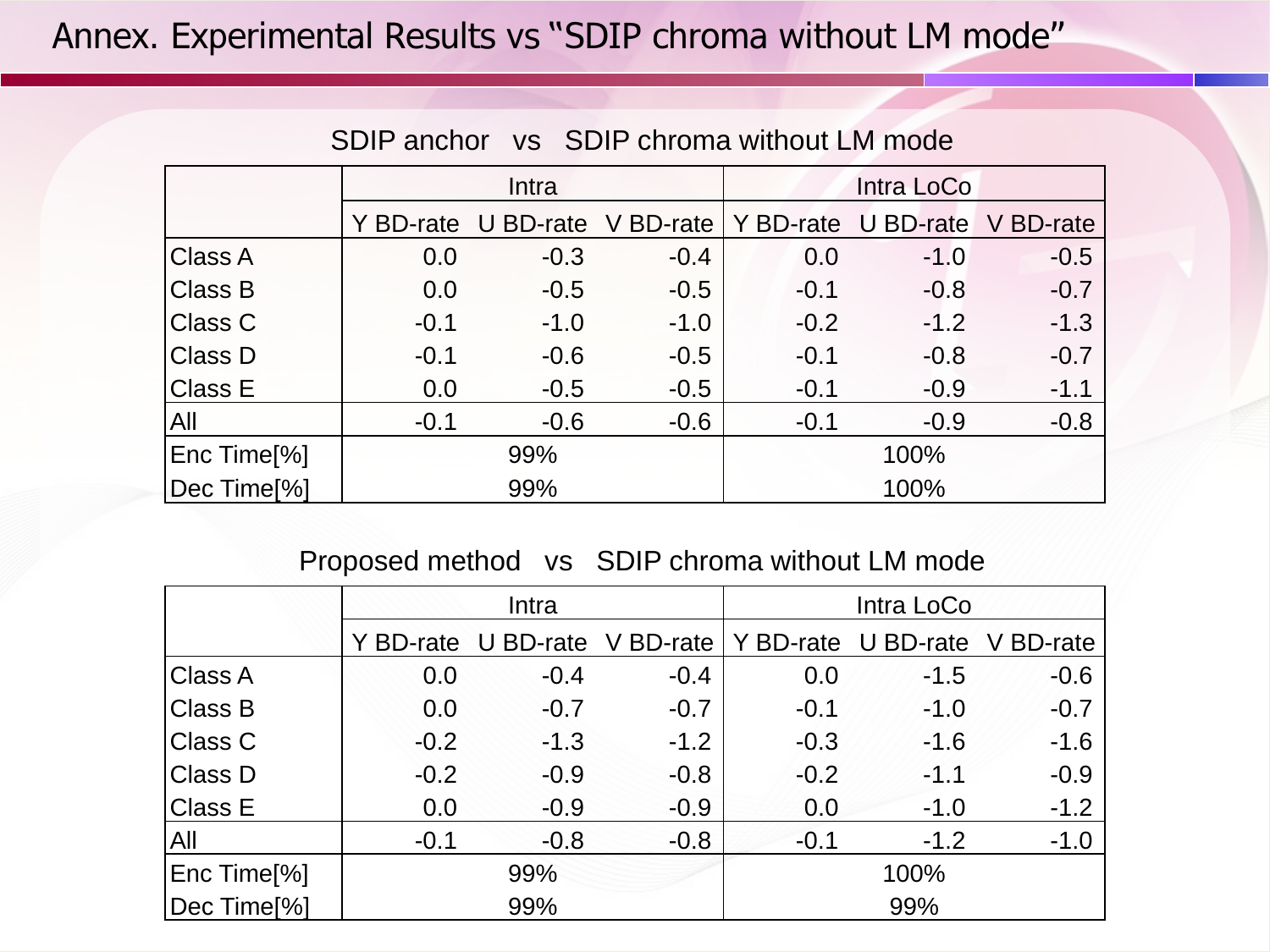

# Annex. Experimental Results vs “SDIP chroma without LM mode”
SDIP anchor   vs   SDIP chroma without LM mode
|  | Intra |  |  | Intra LoCo |  |  |
| --- | --- | --- | --- | --- | --- | --- |
|  | Y BD-rate | U BD-rate | V BD-rate | Y BD-rate | U BD-rate | V BD-rate |
| Class A | 0.0 | -0.3 | -0.4 | 0.0 | -1.0 | -0.5 |
| Class B | 0.0 | -0.5 | -0.5 | -0.1 | -0.8 | -0.7 |
| Class C | -0.1 | -1.0 | -1.0 | -0.2 | -1.2 | -1.3 |
| Class D | -0.1 | -0.6 | -0.5 | -0.1 | -0.8 | -0.7 |
| Class E | 0.0 | -0.5 | -0.5 | -0.1 | -0.9 | -1.1 |
| All | -0.1 | -0.6 | -0.6 | -0.1 | -0.9 | -0.8 |
| Enc Time[%] | 99% |  |  | 100% |  |  |
| Dec Time[%] | 99% |  |  | 100% |  |  |
Proposed method   vs   SDIP chroma without LM mode
|  | Intra |  |  | Intra LoCo |  |  |
| --- | --- | --- | --- | --- | --- | --- |
|  | Y BD-rate | U BD-rate | V BD-rate | Y BD-rate | U BD-rate | V BD-rate |
| Class A | 0.0 | -0.4 | -0.4 | 0.0 | -1.5 | -0.6 |
| Class B | 0.0 | -0.7 | -0.7 | -0.1 | -1.0 | -0.7 |
| Class C | -0.2 | -1.3 | -1.2 | -0.3 | -1.6 | -1.6 |
| Class D | -0.2 | -0.9 | -0.8 | -0.2 | -1.1 | -0.9 |
| Class E | 0.0 | -0.9 | -0.9 | 0.0 | -1.0 | -1.2 |
| All | -0.1 | -0.8 | -0.8 | -0.1 | -1.2 | -1.0 |
| Enc Time[%] | 99% |  |  | 100% |  |  |
| Dec Time[%] | 99% |  |  | 99% |  |  |